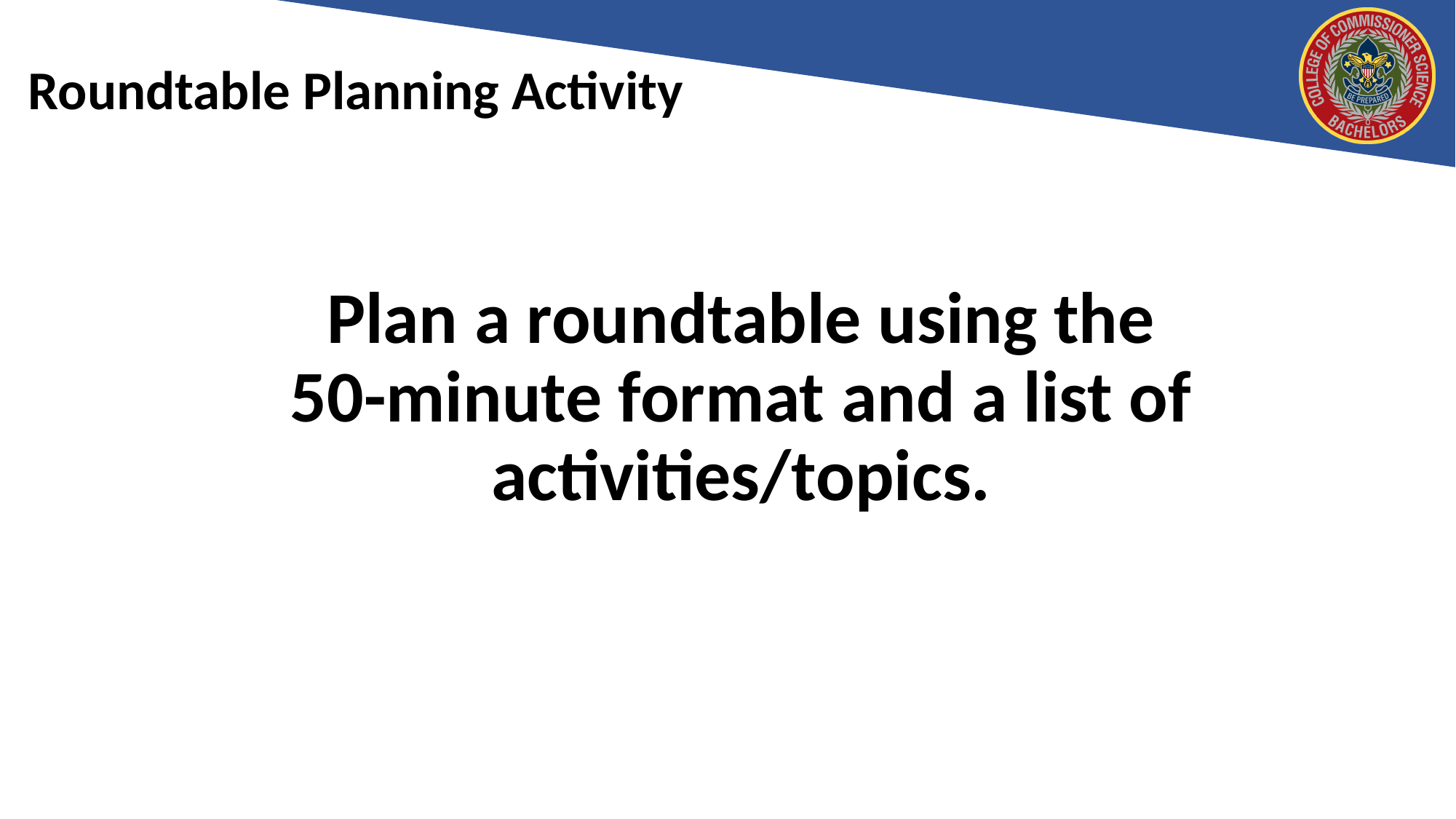

# Roundtable Planning Activity
Plan a roundtable using the 50-minute format and a list of activities/topics.